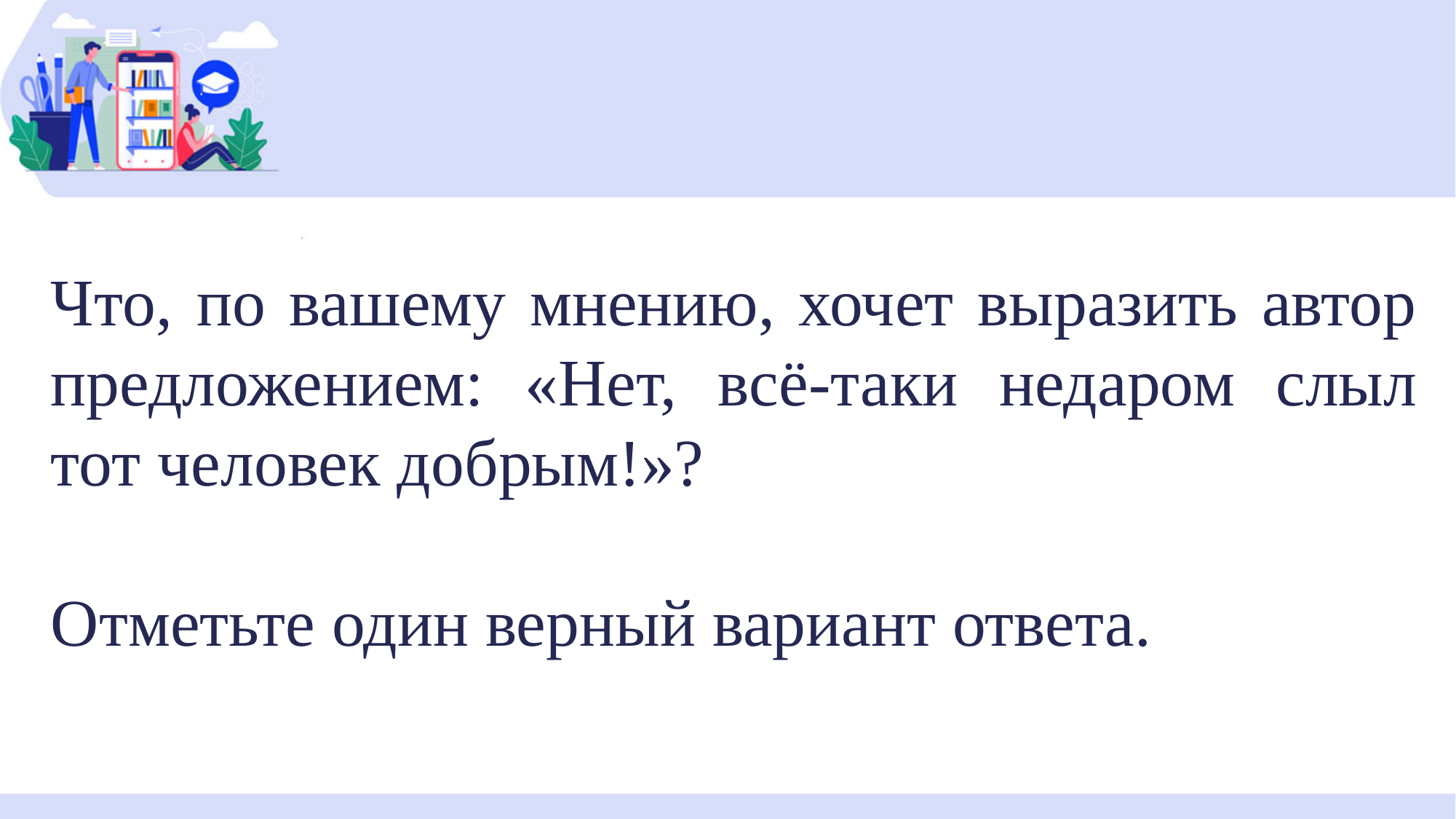

Что, по вашему мнению, хочет выразить автор предложением: «Нет, всё-таки недаром слыл тот человек добрым!»?

Отметьте один верный вариант ответа.